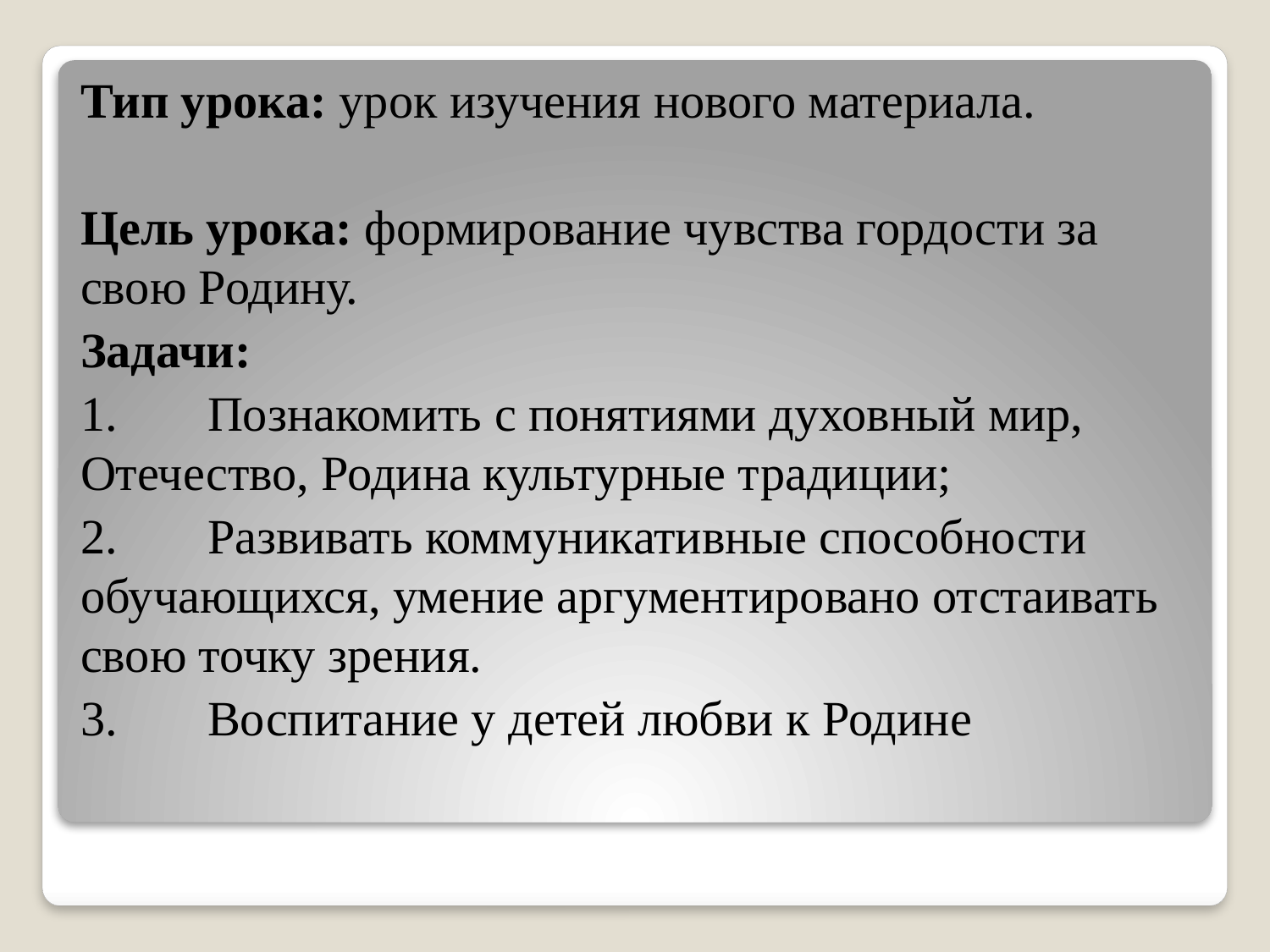

Тип урока: урок изучения нового материала.

Цель урока: формирование чувства гордости за свою Родину.
Задачи:
1.	Познакомить с понятиями духовный мир, Отечество, Родина культурные традиции;
2.	Развивать коммуникативные способности обучающихся, умение аргументировано отстаивать свою точку зрения.
3.	Воспитание у детей любви к Родине
#